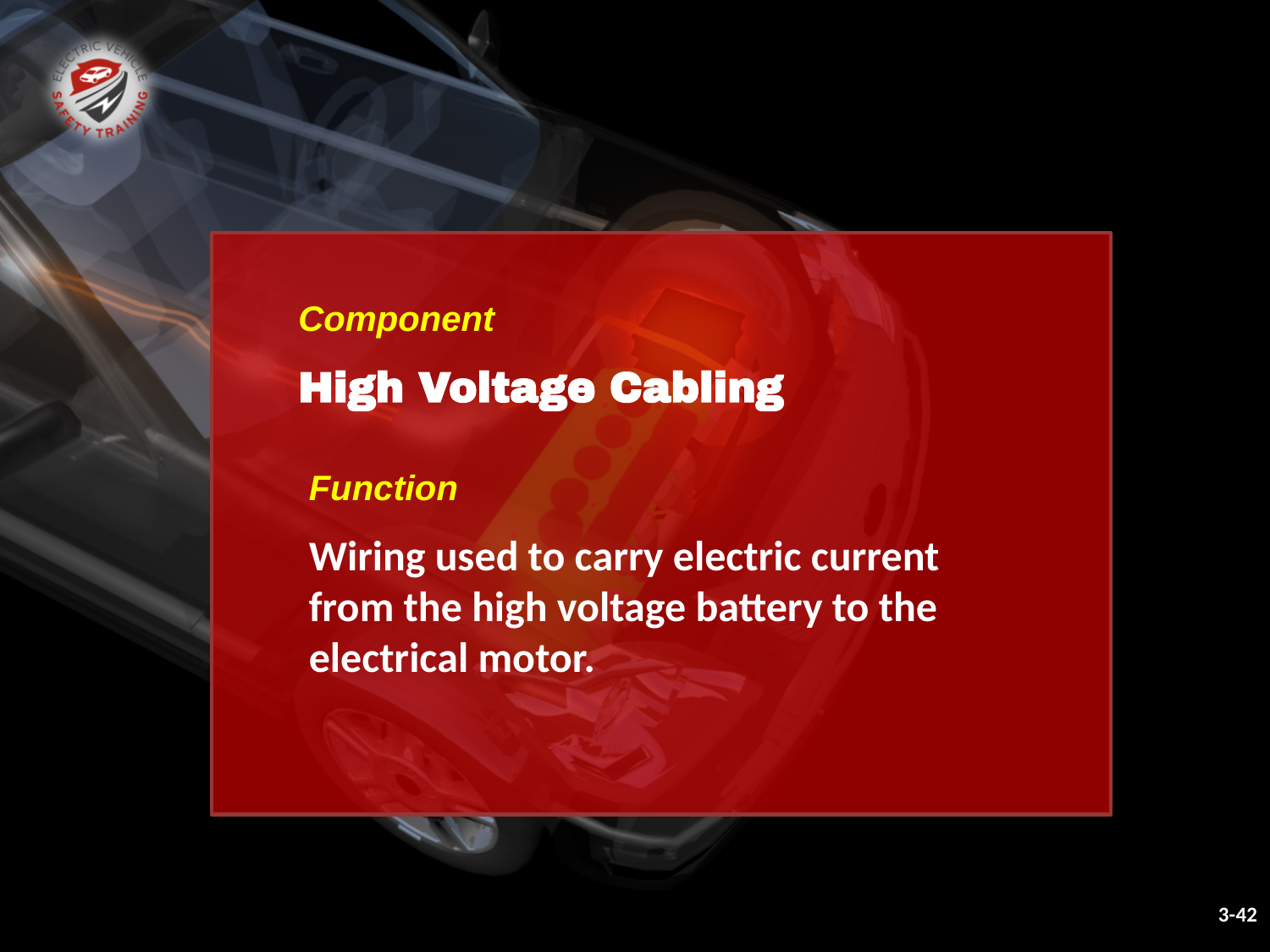

Component
High Voltage Cabling
Function
Wiring used to carry electric current from the high voltage battery to the electrical motor.
3-42